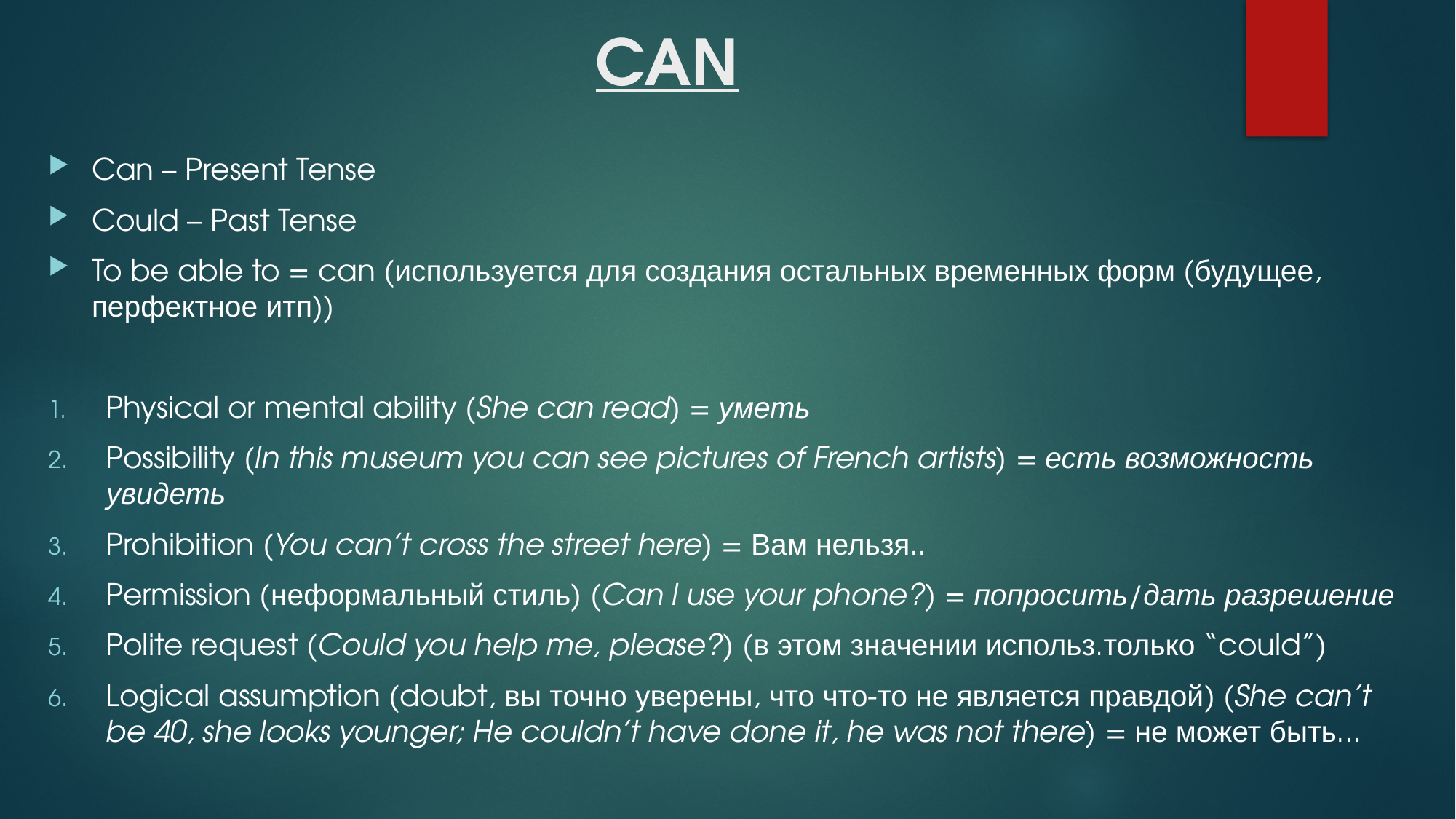

# CAN
Can – Present Tense
Could – Past Tense
To be able to = can (используется для создания остальных временных форм (будущее, перфектное итп))

Physical or mental ability (She can read) = уметь
Possibility (In this museum you can see pictures of French artists) = есть возможность увидеть
Prohibition (You can’t cross the street here) = Вам нельзя..
Permission (неформальный стиль) (Can I use your phone?) = попросить/дать разрешение
Polite request (Could you help me, please?) (в этом значении использ.только “could”)
Logical assumption (doubt, вы точно уверены, что что-то не является правдой) (She can’t be 40, she looks younger; He couldn’t have done it, he was not there) = не может быть…